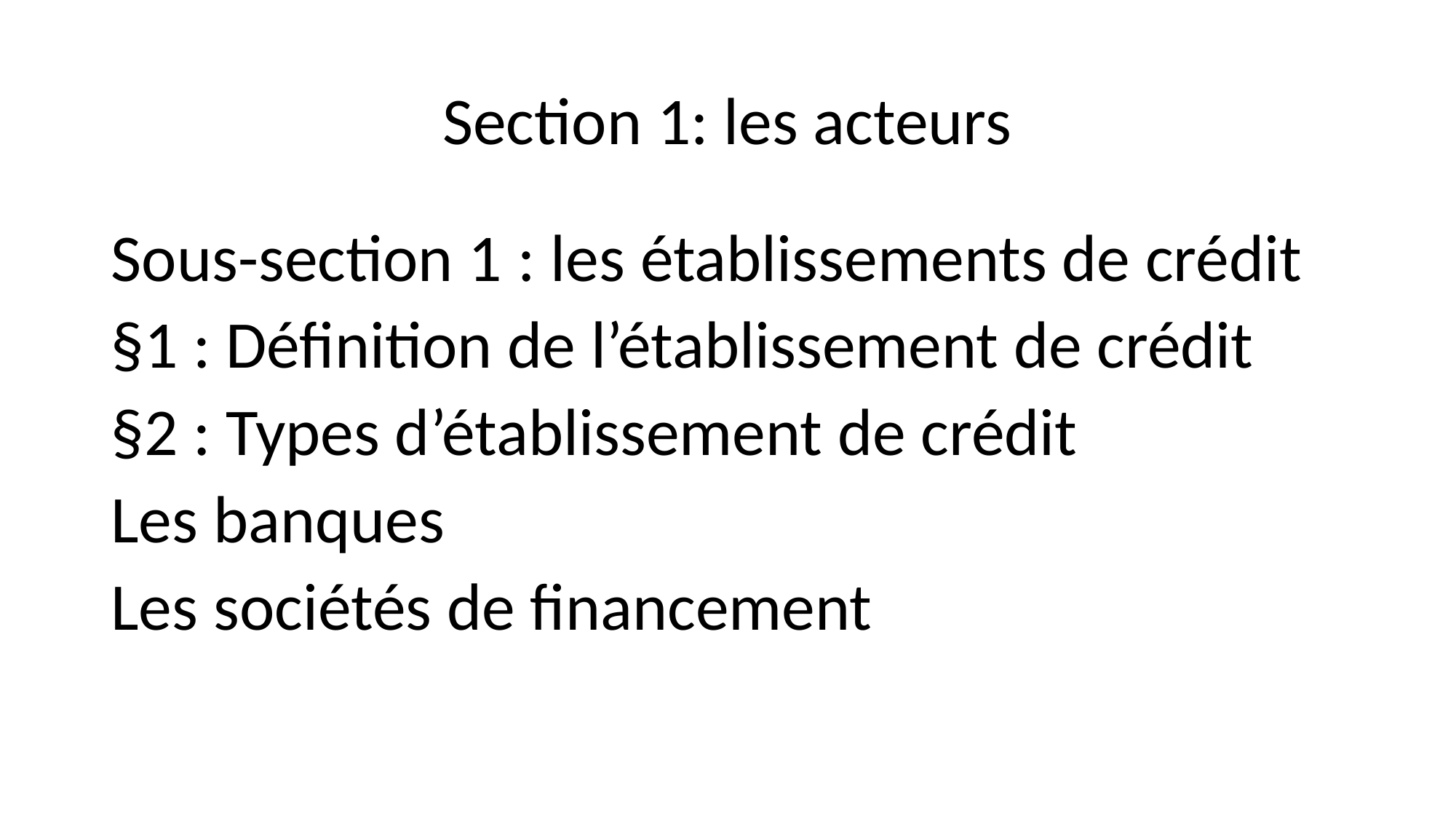

# Section 1: les acteurs
Sous-section 1 : les établissements de crédit
§1 : Définition de l’établissement de crédit
§2 : Types d’établissement de crédit
Les banques
Les sociétés de financement